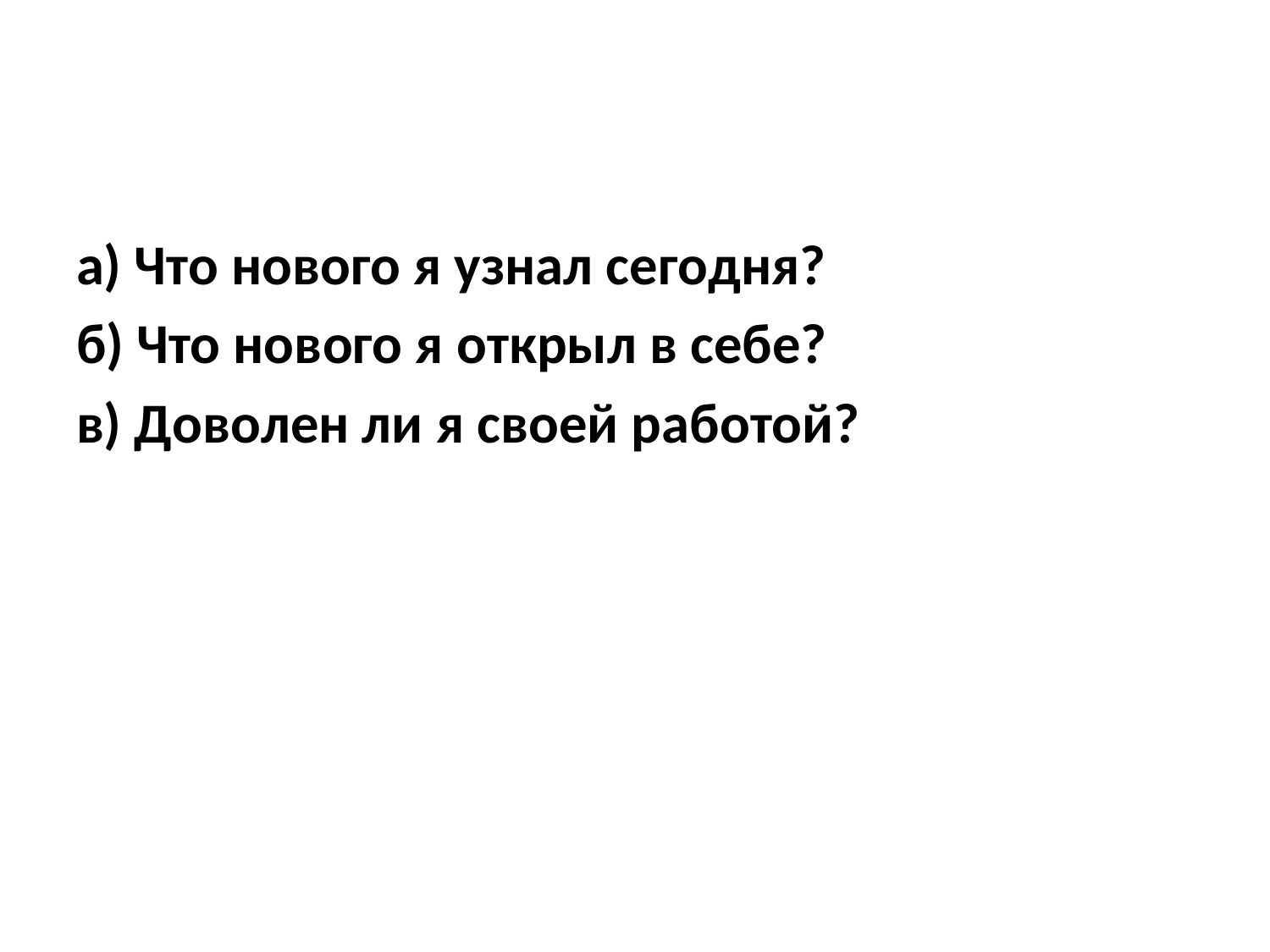

а) Что нового я узнал сегодня?
б) Что нового я открыл в себе?
в) Доволен ли я своей работой?